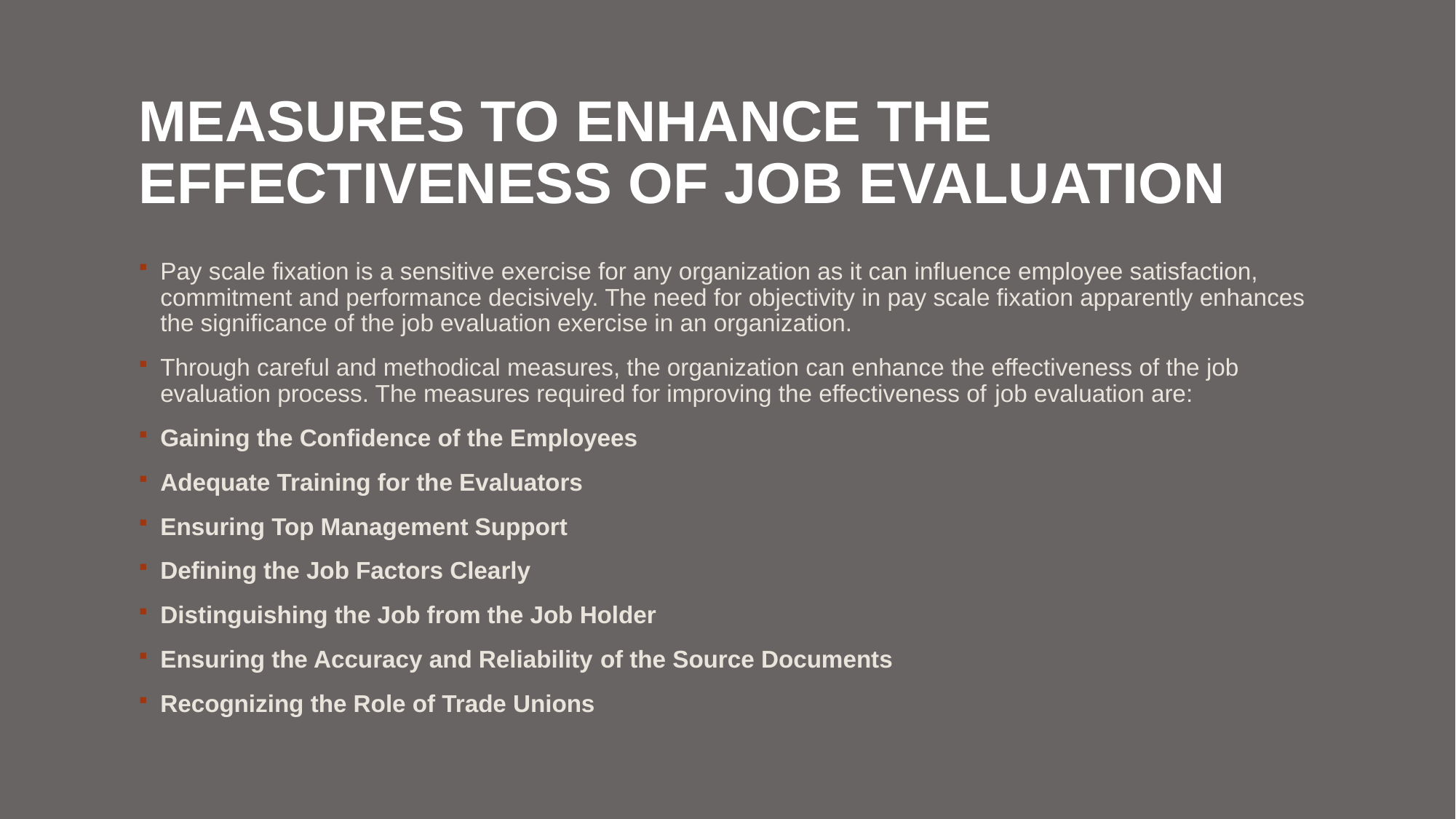

# Measures to Enhance the Effectiveness of Job Evaluation
Pay scale fixation is a sensitive exercise for any organization as it can influence employee satisfaction, commitment and performance decisively. The need for objectivity in pay scale fixation apparently enhances the significance of the job evaluation exercise in an organization.
Through careful and methodical measures, the organization can enhance the effectiveness of the job evaluation process. The measures required for improving the effectiveness of job evaluation are:
Gaining the Confidence of the Employees
Adequate Training for the Evaluators
Ensuring Top Management Support
Defining the Job Factors Clearly
Distinguishing the Job from the Job Holder
Ensuring the Accuracy and Reliability of the Source Documents
Recognizing the Role of Trade Unions